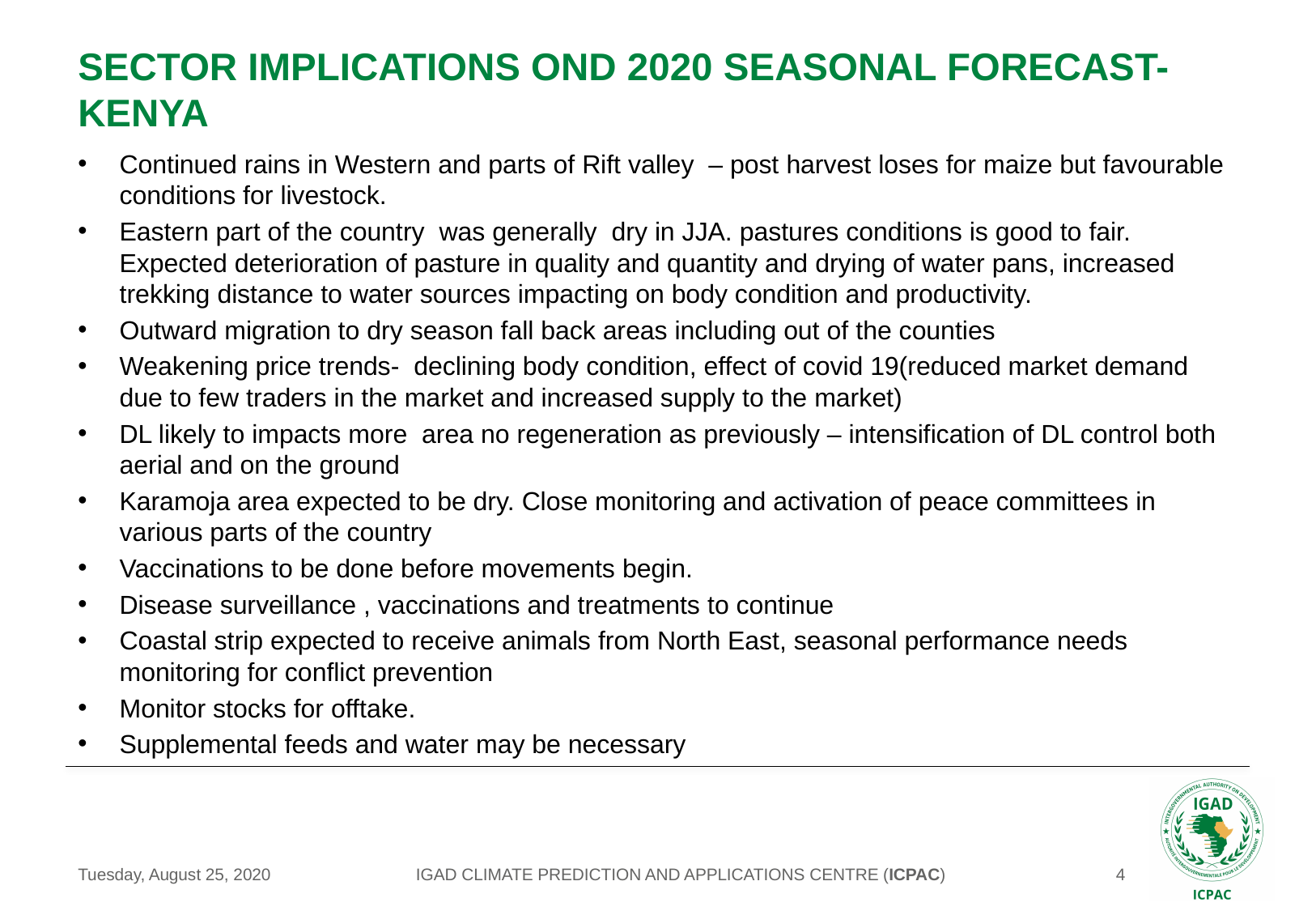

# Sector implications OND 2020 seasonal forecast- Kenya
Continued rains in Western and parts of Rift valley  – post harvest loses for maize but favourable conditions for livestock.
Eastern part of the country  was generally  dry in JJA. pastures conditions is good to fair. Expected deterioration of pasture in quality and quantity and drying of water pans, increased trekking distance to water sources impacting on body condition and productivity.
Outward migration to dry season fall back areas including out of the counties
Weakening price trends-  declining body condition, effect of covid 19(reduced market demand due to few traders in the market and increased supply to the market)
DL likely to impacts more  area no regeneration as previously – intensification of DL control both aerial and on the ground
Karamoja area expected to be dry. Close monitoring and activation of peace committees in various parts of the country
Vaccinations to be done before movements begin.
Disease surveillance , vaccinations and treatments to continue
Coastal strip expected to receive animals from North East, seasonal performance needs monitoring for conflict prevention
Monitor stocks for offtake.
Supplemental feeds and water may be necessary

IGAD CLIMATE PREDICTION AND APPLICATIONS CENTRE (ICPAC)
Tuesday, August 25, 2020
4